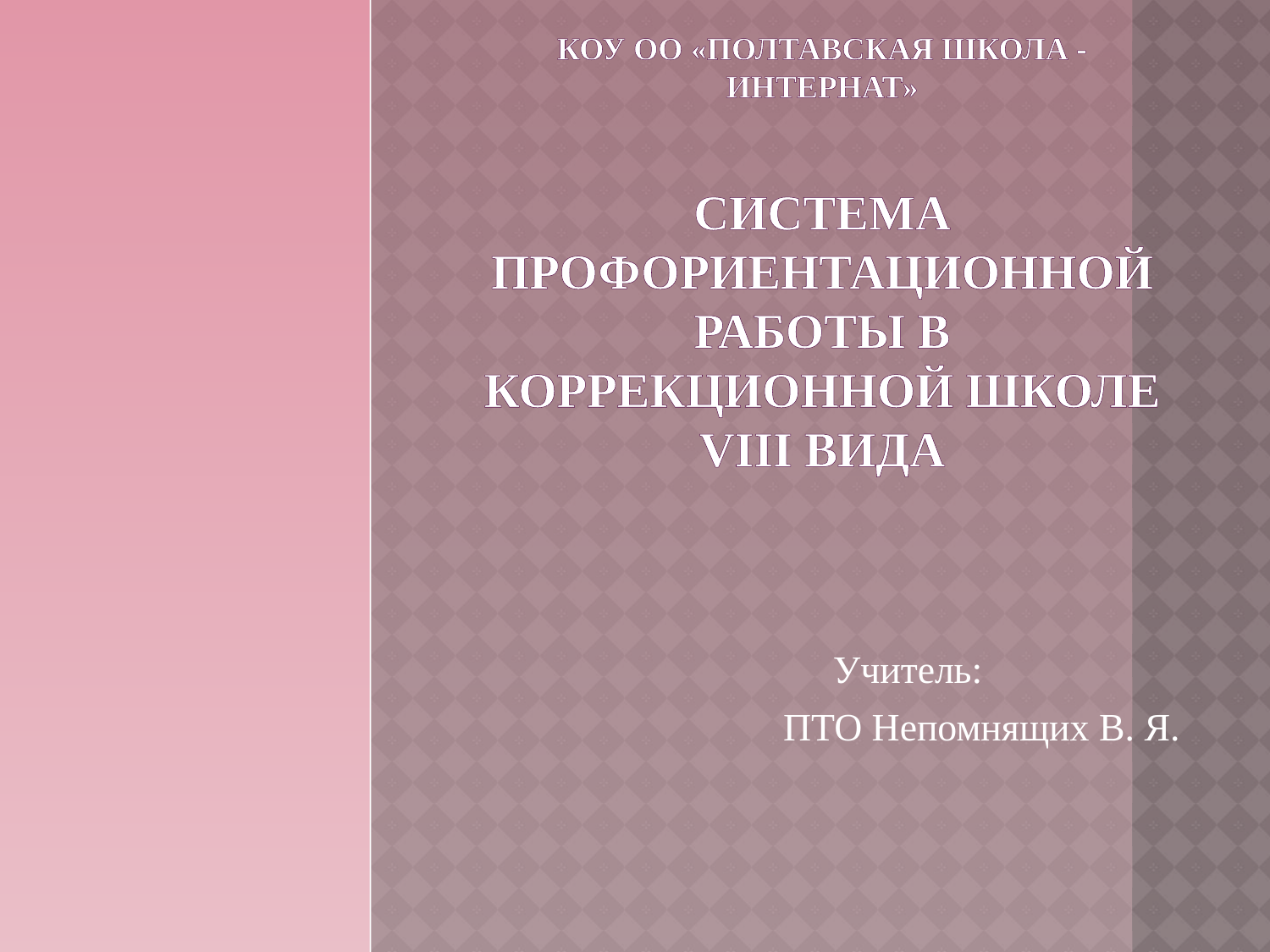

# КОУ ОО «Полтавская школа - интернат» Система профориентационной работы в коррекционной школе VIII вида
                                    Учитель:
ПТО Непомнящих В. Я.